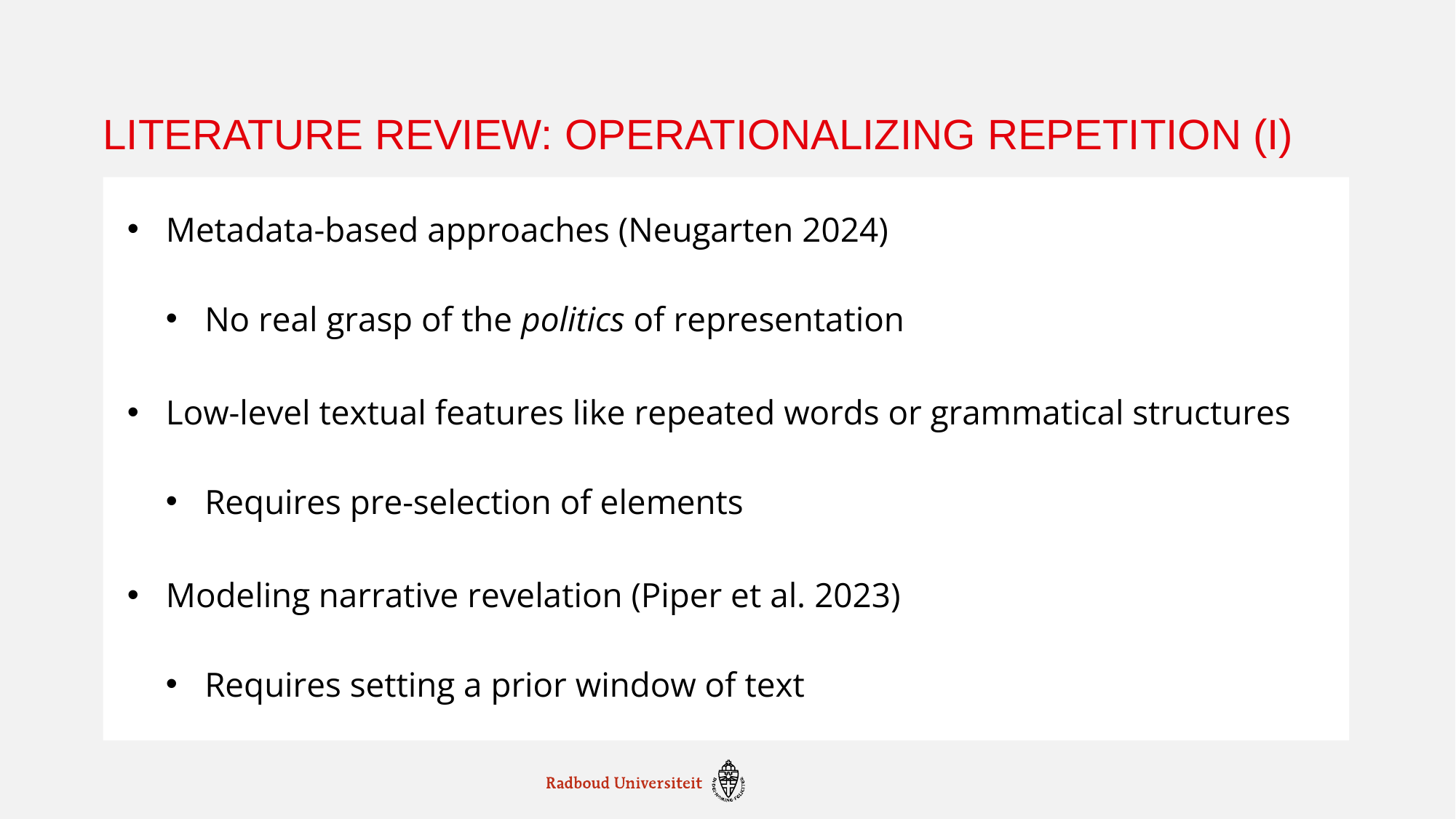

# Literature review: operationalizing repetition (I)
Metadata-based approaches (Neugarten 2024)
No real grasp of the politics of representation
Low-level textual features like repeated words or grammatical structures
Requires pre-selection of elements
Modeling narrative revelation (Piper et al. 2023)
Requires setting a prior window of text